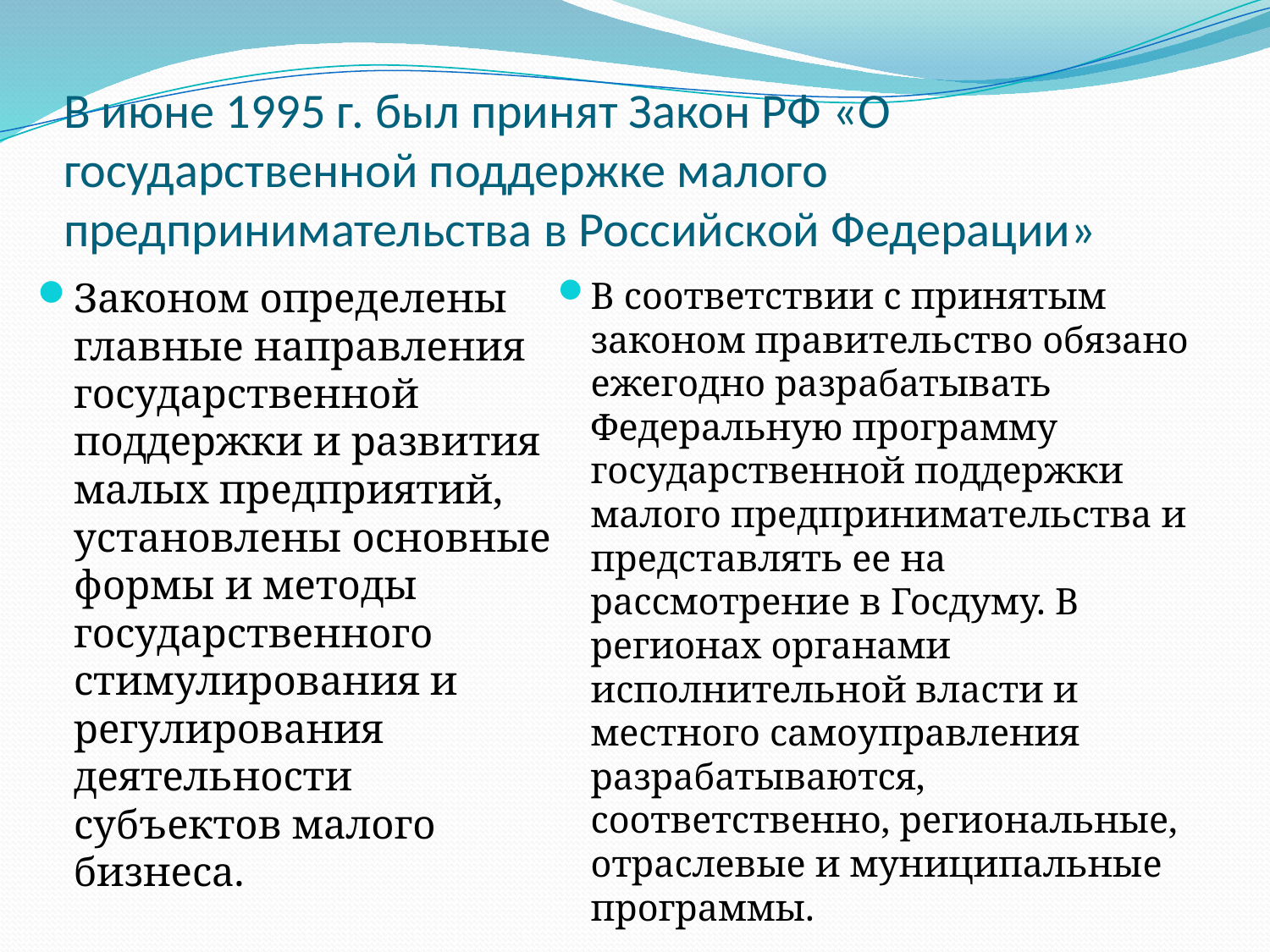

# В июне 1995 г. был принят Закон РФ «О государственной поддержке малого предпринимательства в Российской Федерации»
Законом определены главные направления государственной поддержки и развития малых предприятий, установлены основные формы и методы государственного стимулирования и регулирования деятельности субъектов малого бизнеса.

В соответствии с принятым законом правительство обязано ежегодно разрабатывать Федеральную программу государственной поддержки малого предпринимательства и представлять ее на рассмотрение в Госдуму. В регионах органами исполнительной власти и местного самоуправления разрабатываются, соответственно, региональные, отраслевые и муниципальные программы.